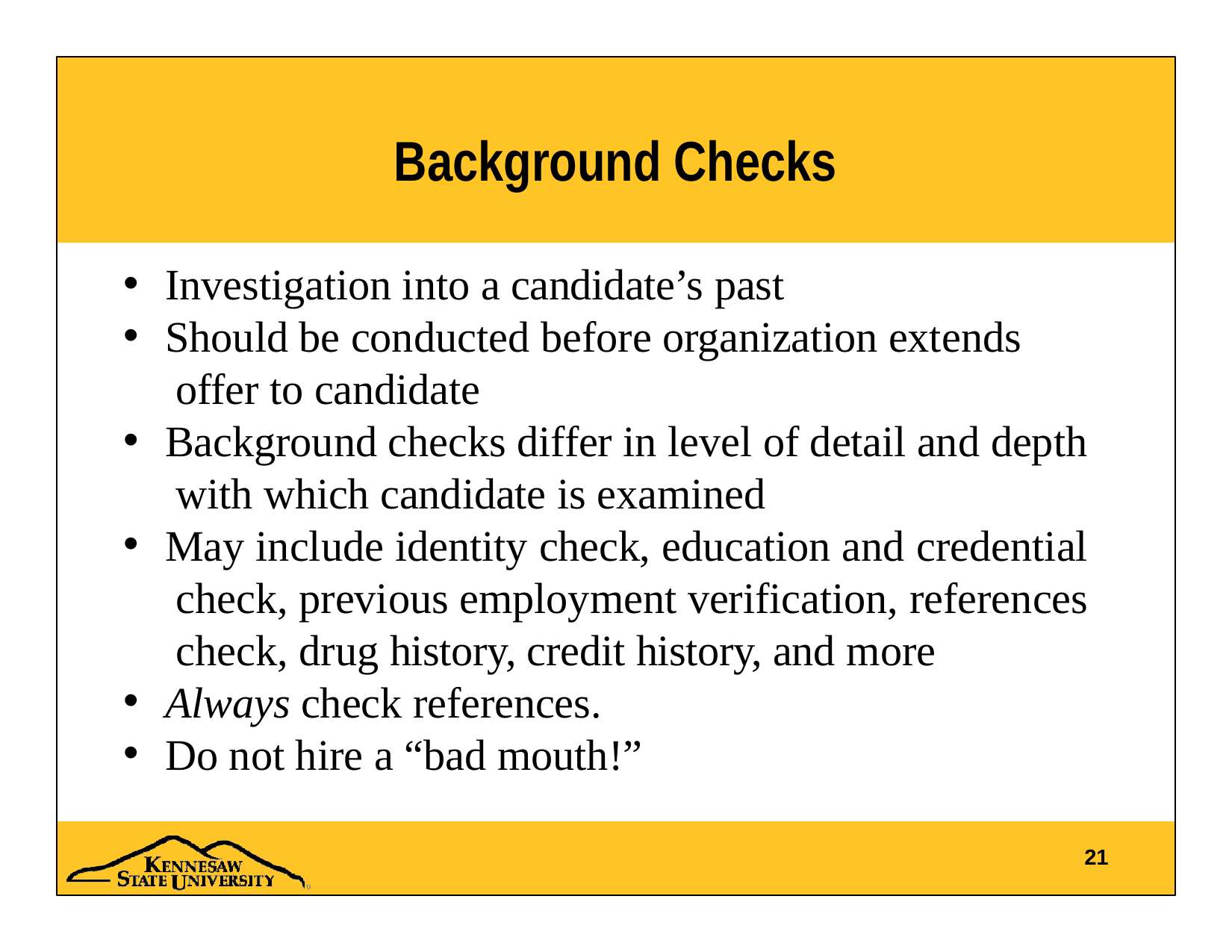

# Background Checks
Investigation into a candidate’s past
Should be conducted before organization extends  offer to candidate
Background checks differ in level of detail and depth  with which candidate is examined
May include identity check, education and credential  check, previous employment verification, references  check, drug history, credit history, and more
Always check references.
Do not hire a “bad mouth!”

21